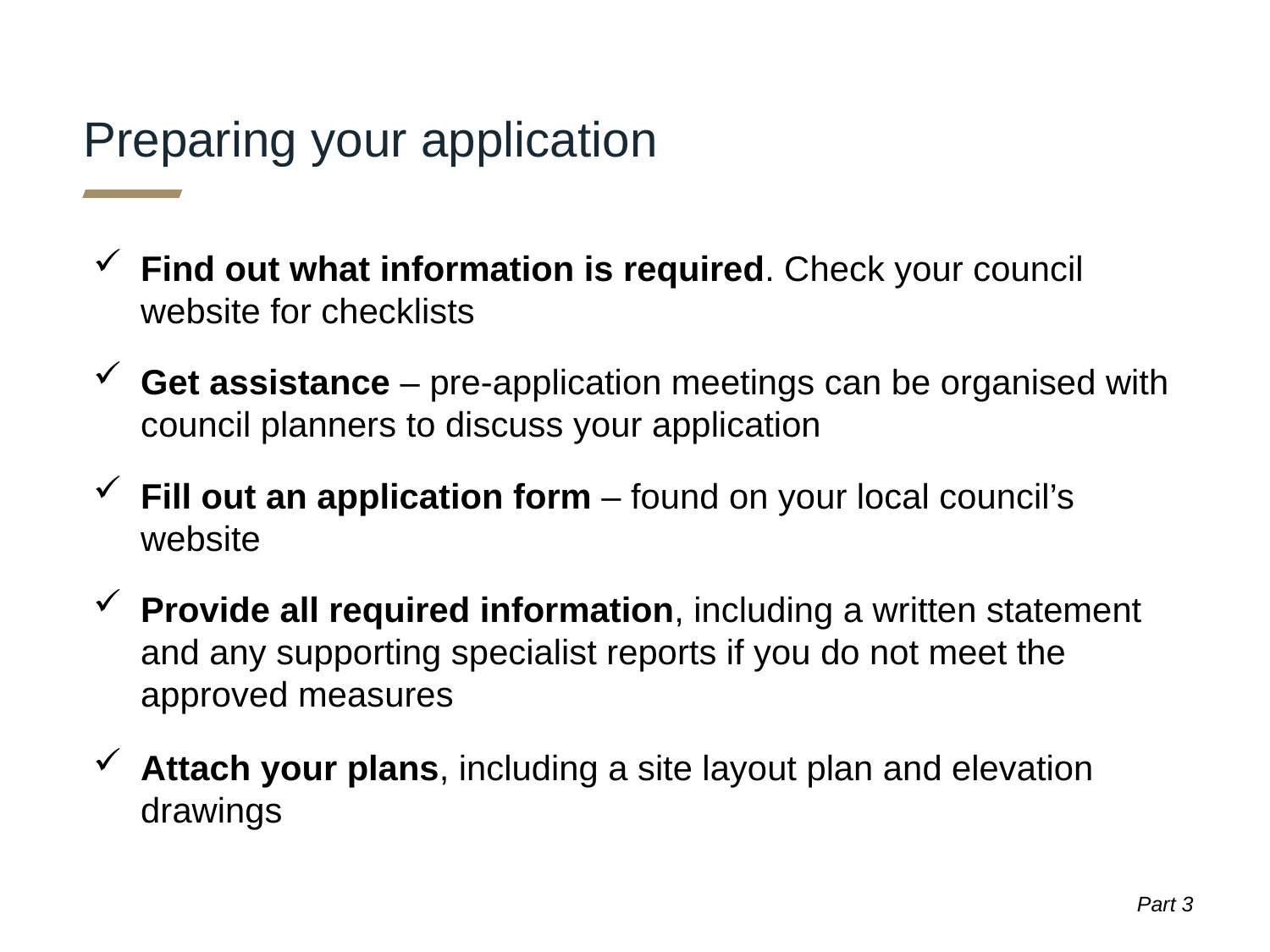

# Preparing your application
Find out what information is required. Check your council website for checklists
Get assistance – pre-application meetings can be organised with council planners to discuss your application
Fill out an application form – found on your local council’s website
Provide all required information, including a written statement and any supporting specialist reports if you do not meet the approved measures
Attach your plans, including a site layout plan and elevation drawings
Part 3